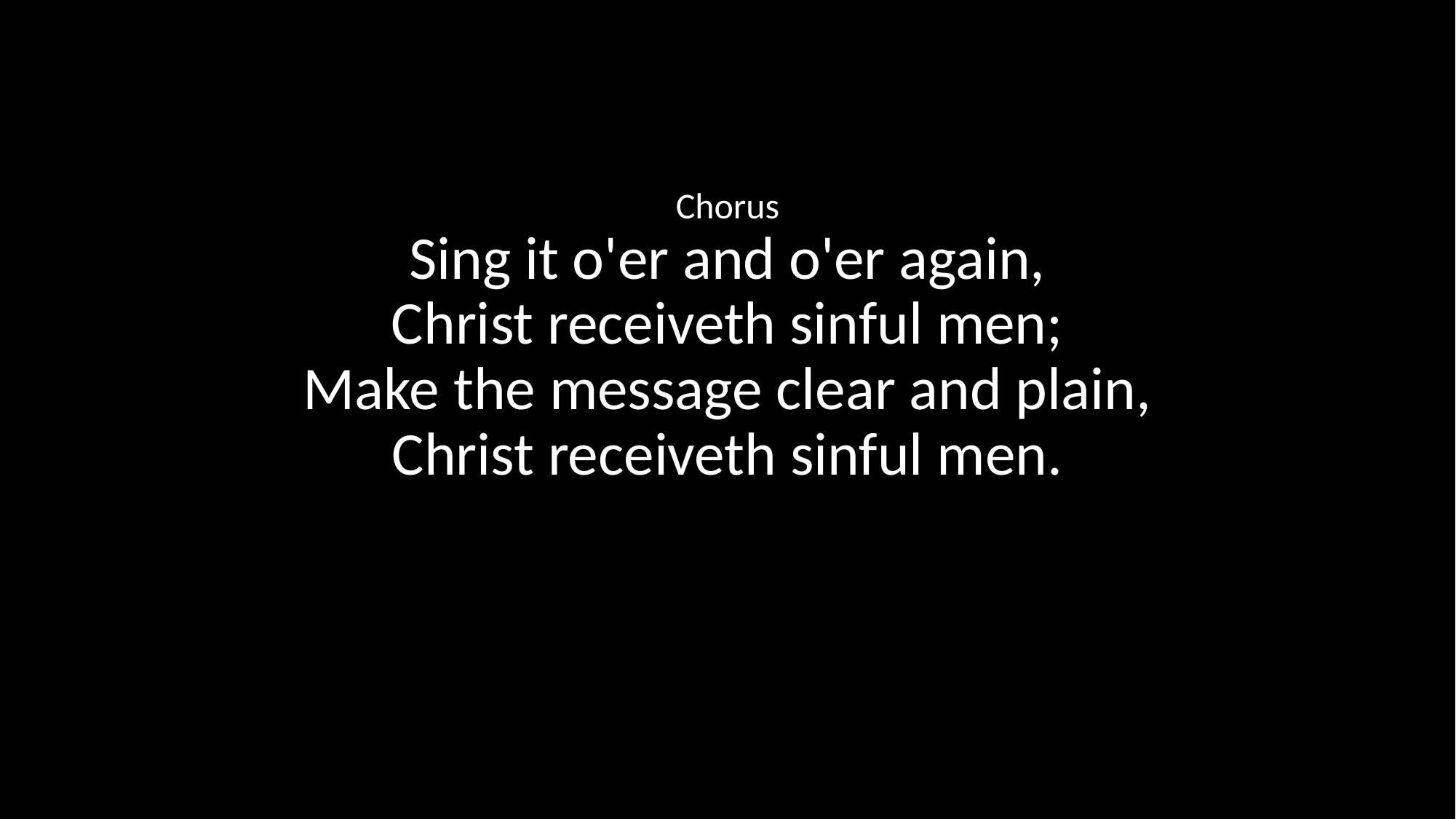

Chorus
Sing it o'er and o'er again,
Christ receiveth sinful men;
Make the message clear and plain,
Christ receiveth sinful men.